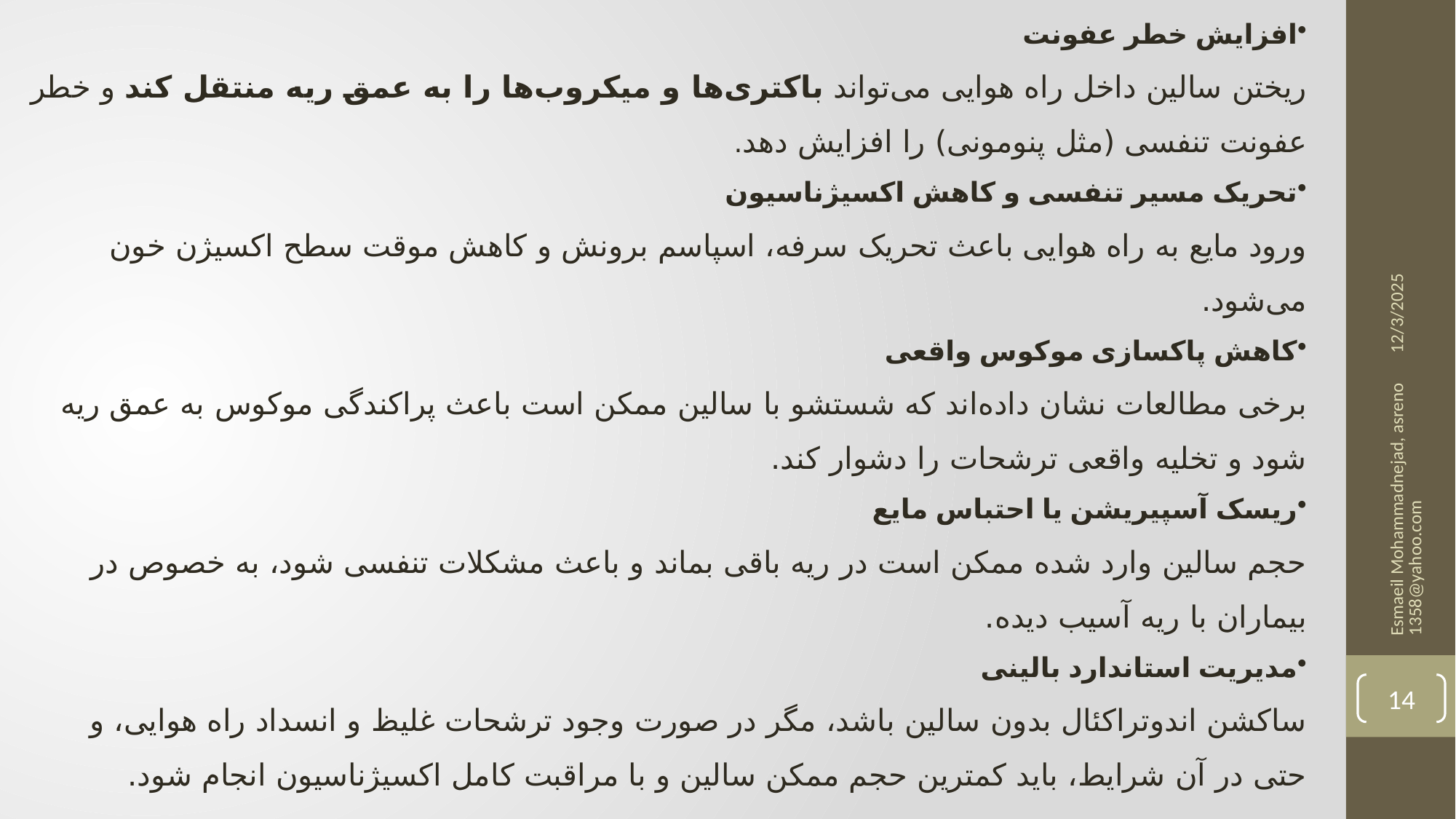

افزایش خطر عفونت
ریختن سالین داخل راه هوایی می‌تواند باکتری‌ها و میکروب‌ها را به عمق ریه منتقل کند و خطر عفونت تنفسی (مثل پنومونی) را افزایش دهد.
تحریک مسیر تنفسی و کاهش اکسیژناسیون
ورود مایع به راه هوایی باعث تحریک سرفه، اسپاسم برونش و کاهش موقت سطح اکسیژن خون می‌شود.
کاهش پاکسازی موکوس واقعی
برخی مطالعات نشان داده‌اند که شستشو با سالین ممکن است باعث پراکندگی موکوس به عمق ریه شود و تخلیه واقعی ترشحات را دشوار کند.
ریسک آسپیریشن یا احتباس مایع
حجم سالین وارد شده ممکن است در ریه باقی بماند و باعث مشکلات تنفسی شود، به خصوص در بیماران با ریه آسیب دیده.
مدیریت استاندارد بالینی
ساکشن اندوتراکئال بدون سالین باشد، مگر در صورت وجود ترشحات غلیظ و انسداد راه هوایی، و حتی در آن شرایط، باید کمترین حجم ممکن سالین و با مراقبت کامل اکسیژناسیون انجام شود.
12/3/2025
Esmaeil Mohammadnejad, asreno1358@yahoo.com
14